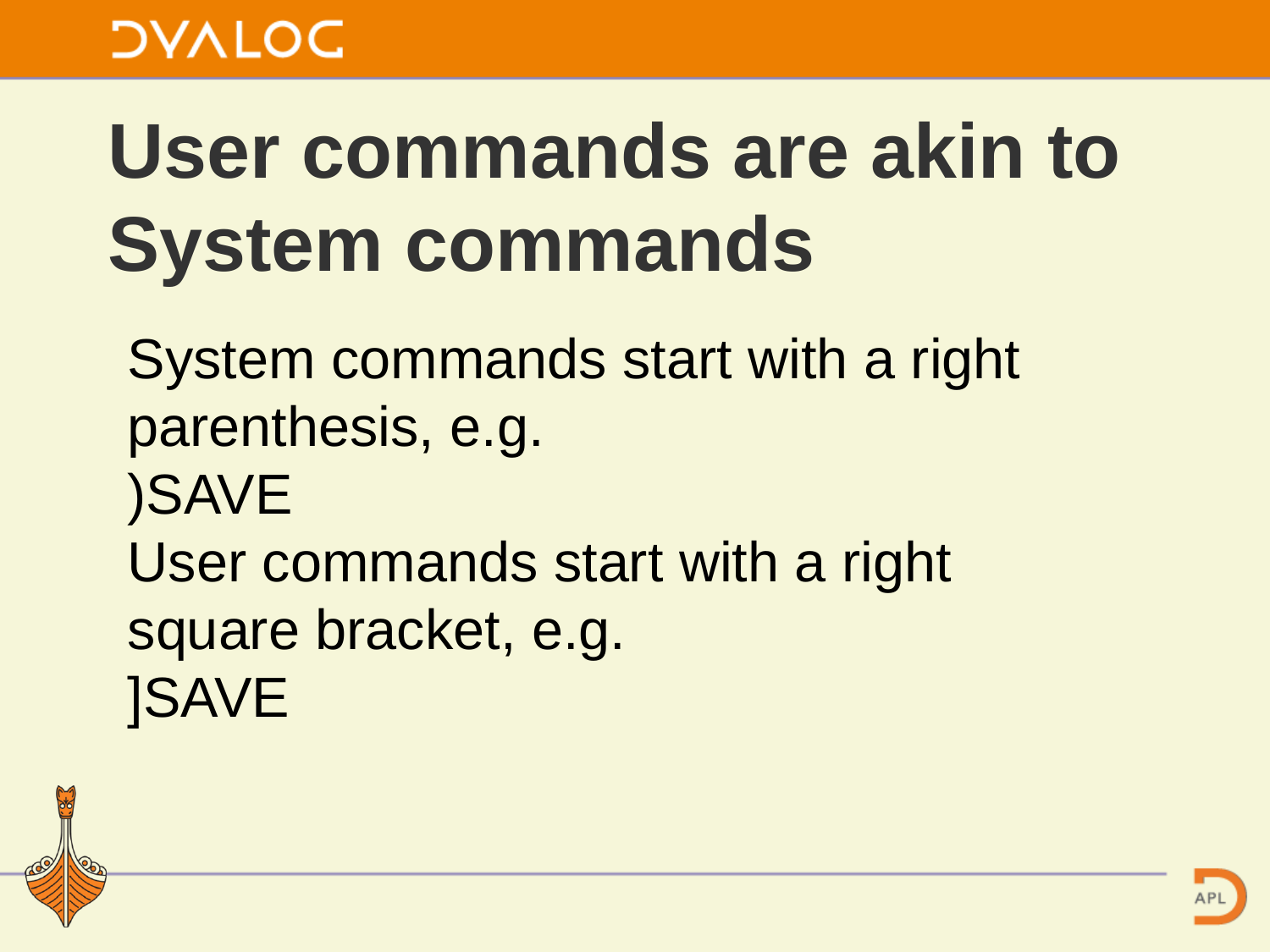

# User commands are akin to System commands
System commands start with a right parenthesis, e.g.
)SAVE
User commands start with a right square bracket, e.g.
]SAVE